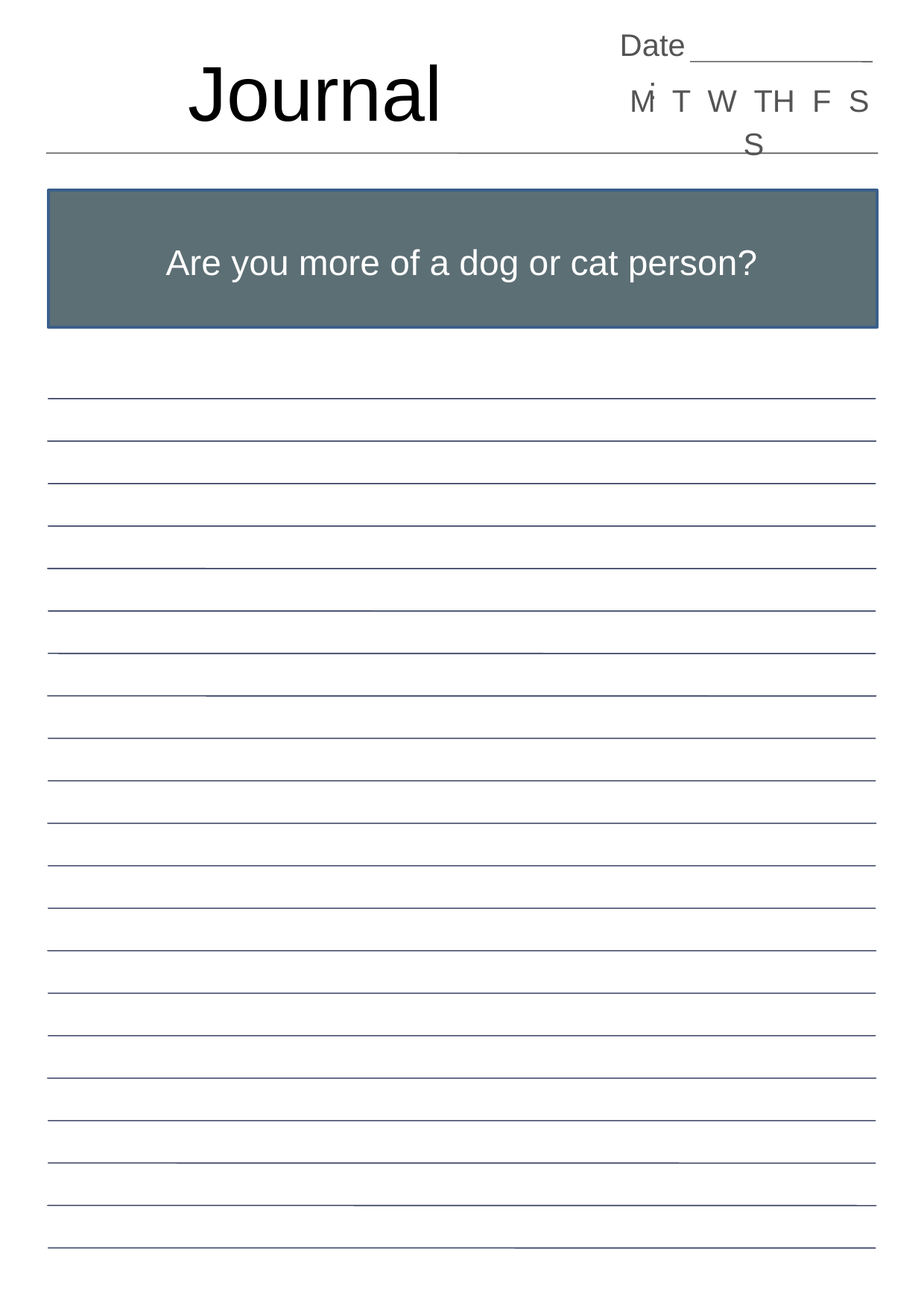

Date:
Journal

M  T  W  TH  F  S  S

Are you more of a dog or cat person?